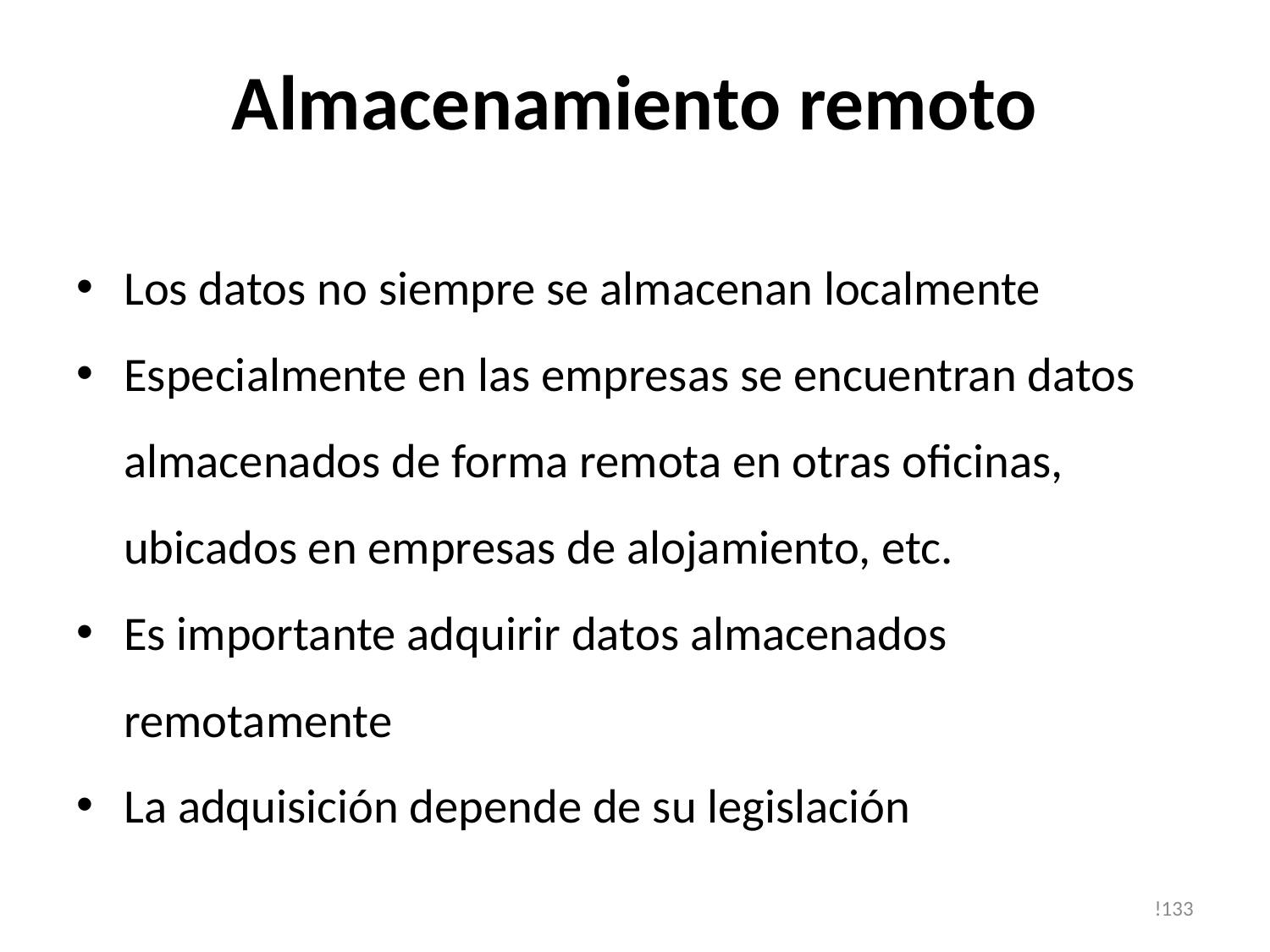

# Almacenamiento remoto
Los datos no siempre se almacenan localmente
Especialmente en las empresas se encuentran datos almacenados de forma remota en otras oficinas, ubicados en empresas de alojamiento, etc.
Es importante adquirir datos almacenados remotamente
La adquisición depende de su legislación
!133